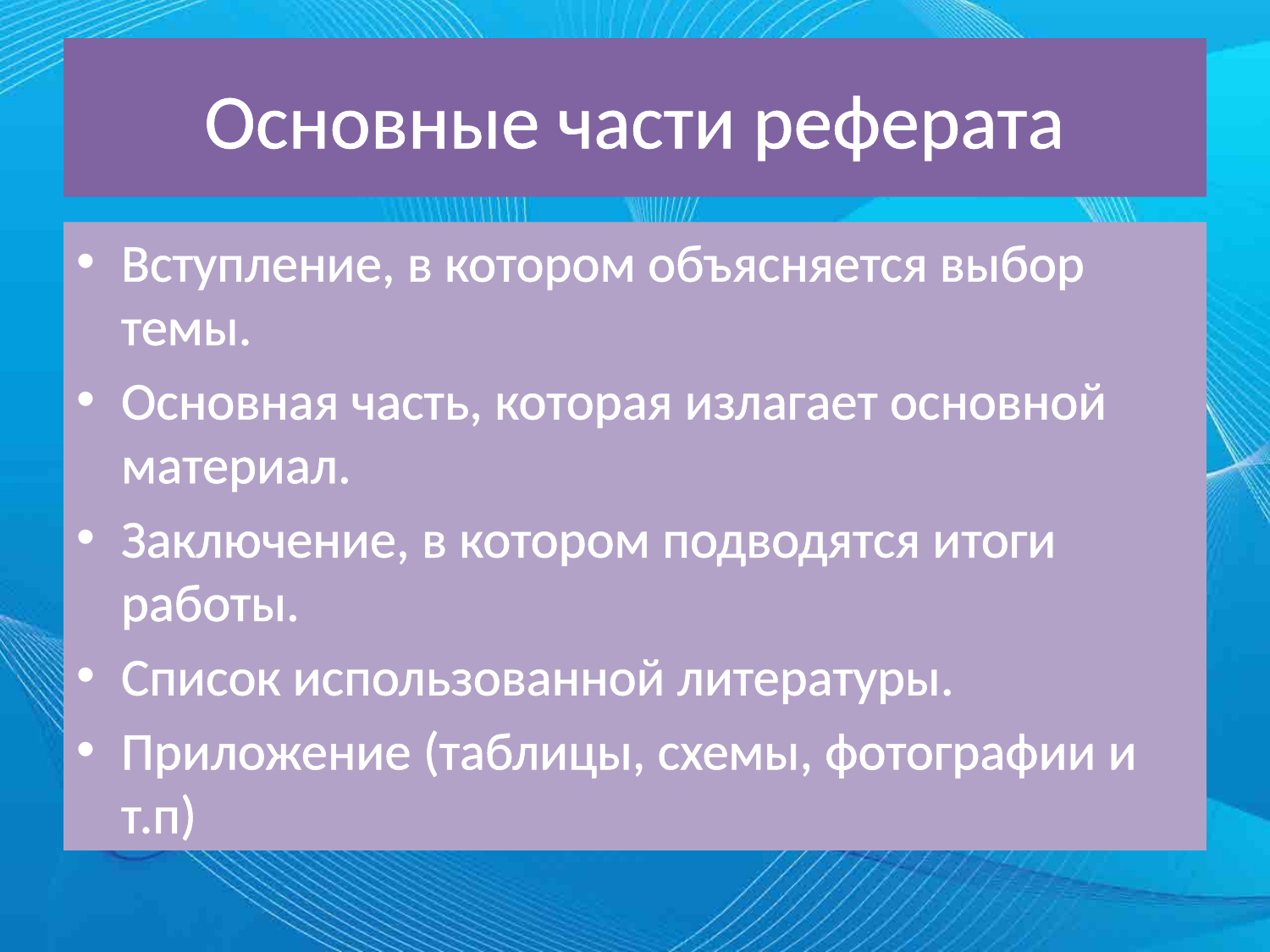

# Основные части реферата
Вступление, в котором объясняется выбор темы.
Основная часть, которая излагает основной материал.
Заключение, в котором подводятся итоги работы.
Список использованной литературы.
Приложение (таблицы, схемы, фотографии и т.п)